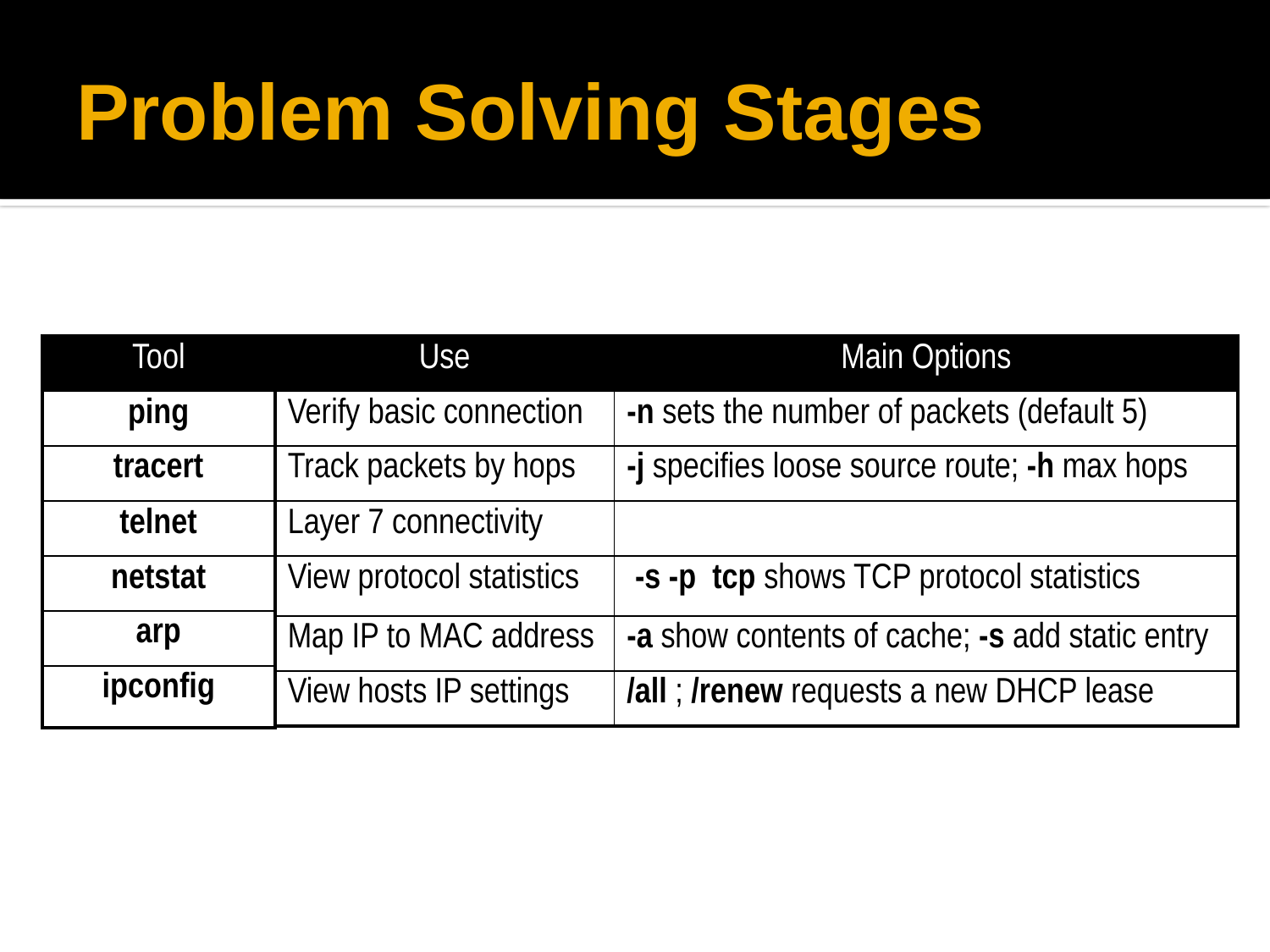

# Problem Solving Stages
| Tool |
| --- |
| ping |
| tracert |
| telnet |
| netstat |
| arp |
| ipconfig |
| Use | Main Options |
| --- | --- |
| Verify basic connection | -n sets the number of packets (default 5) |
| Track packets by hops | -j specifies loose source route; -h max hops |
| Layer 7 connectivity |  |
| View protocol statistics | -s -p tcp shows TCP protocol statistics |
| Map IP to MAC address | -a show contents of cache; -s add static entry |
| View hosts IP settings | /all ; /renew requests a new DHCP lease |